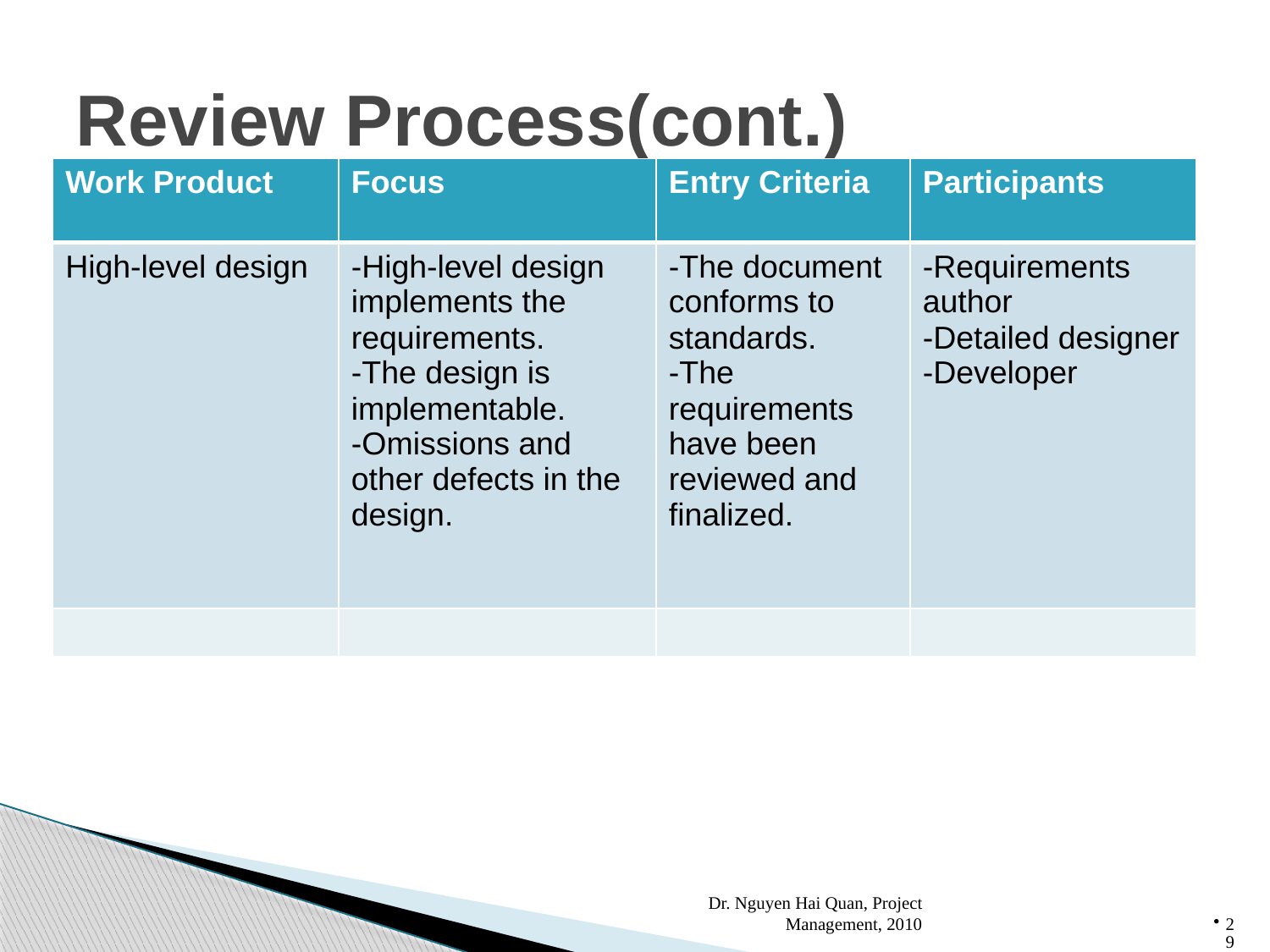

# Review Process(cont.)
| Work Product | Focus | Entry Criteria | Participants |
| --- | --- | --- | --- |
| High-level design | -High-level design implements the requirements. -The design is implementable. -Omissions and other defects in the design. | -The document conforms to standards. -The requirements have been reviewed and finalized. | -Requirements author -Detailed designer -Developer |
|  |  |  |  |
Dr. Nguyen Hai Quan, Project Management, 2010
29